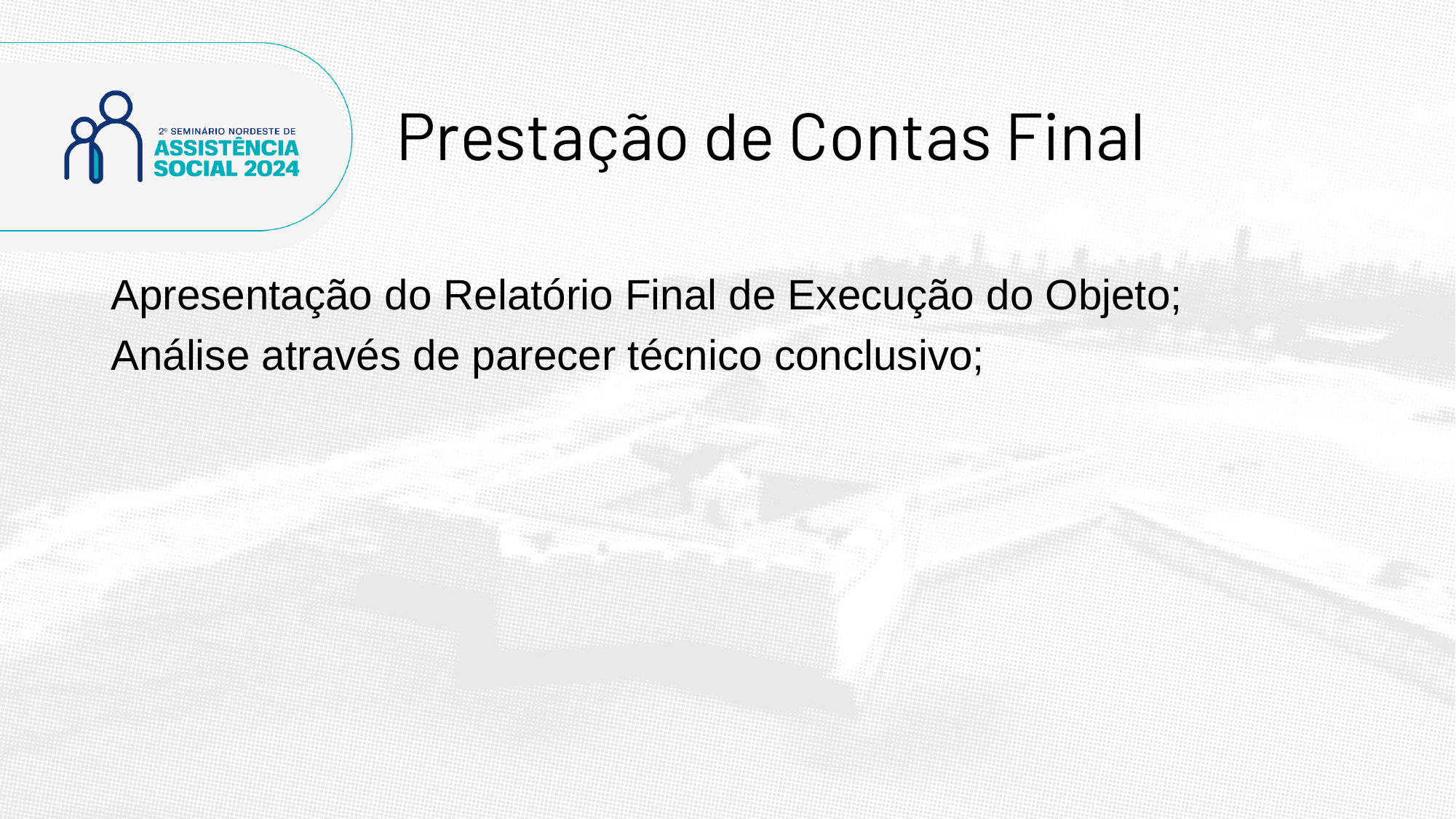

# Prestação de Contas Final
Apresentação do Relatório Final de Execução do Objeto;
Análise através de parecer técnico conclusivo;